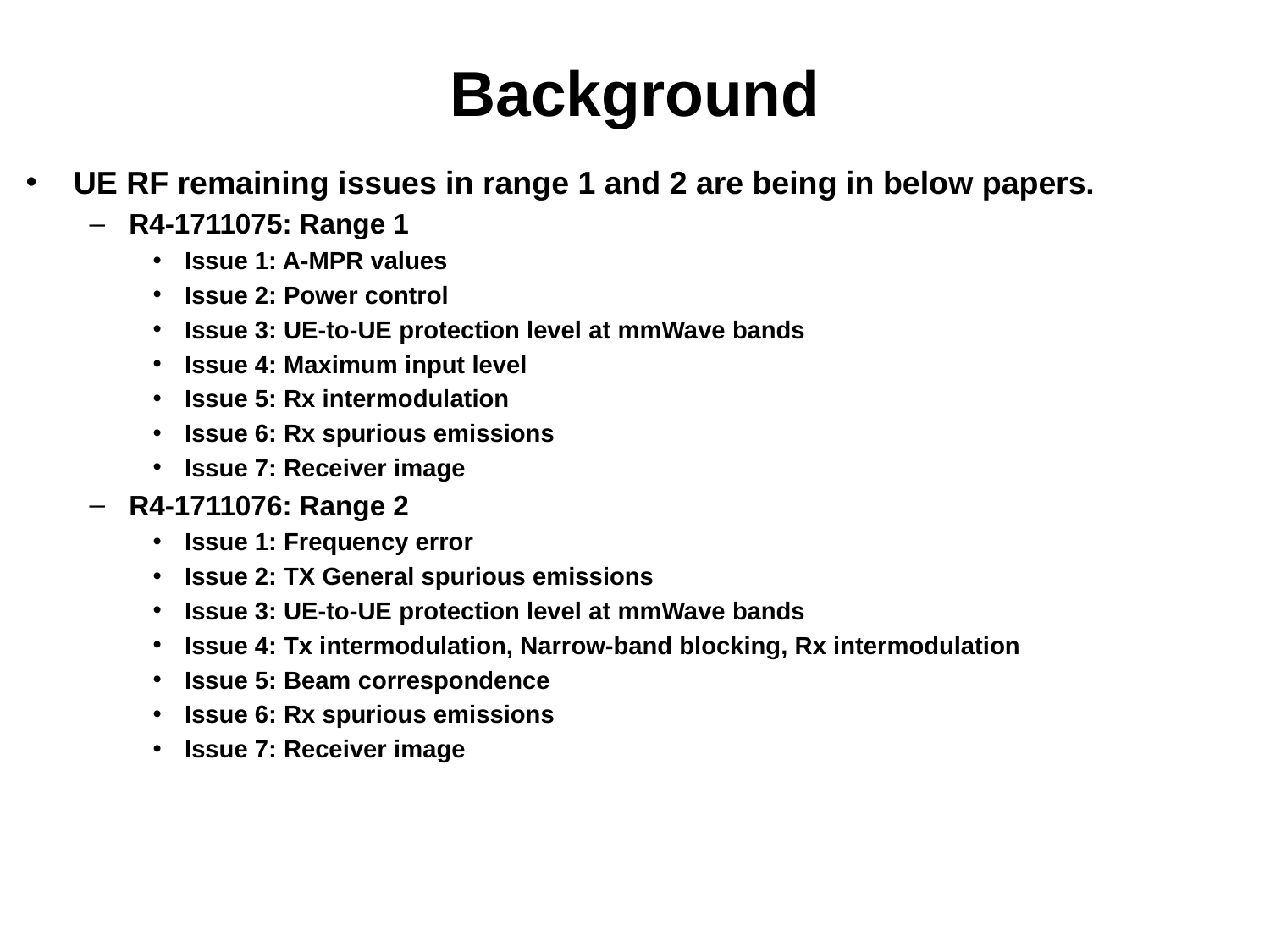

# Background
UE RF remaining issues in range 1 and 2 are being in below papers.
R4-1711075: Range 1
Issue 1: A-MPR values
Issue 2: Power control
Issue 3: UE-to-UE protection level at mmWave bands
Issue 4: Maximum input level
Issue 5: Rx intermodulation
Issue 6: Rx spurious emissions
Issue 7: Receiver image
R4-1711076: Range 2
Issue 1: Frequency error
Issue 2: TX General spurious emissions
Issue 3: UE-to-UE protection level at mmWave bands
Issue 4: Tx intermodulation, Narrow-band blocking, Rx intermodulation
Issue 5: Beam correspondence
Issue 6: Rx spurious emissions
Issue 7: Receiver image